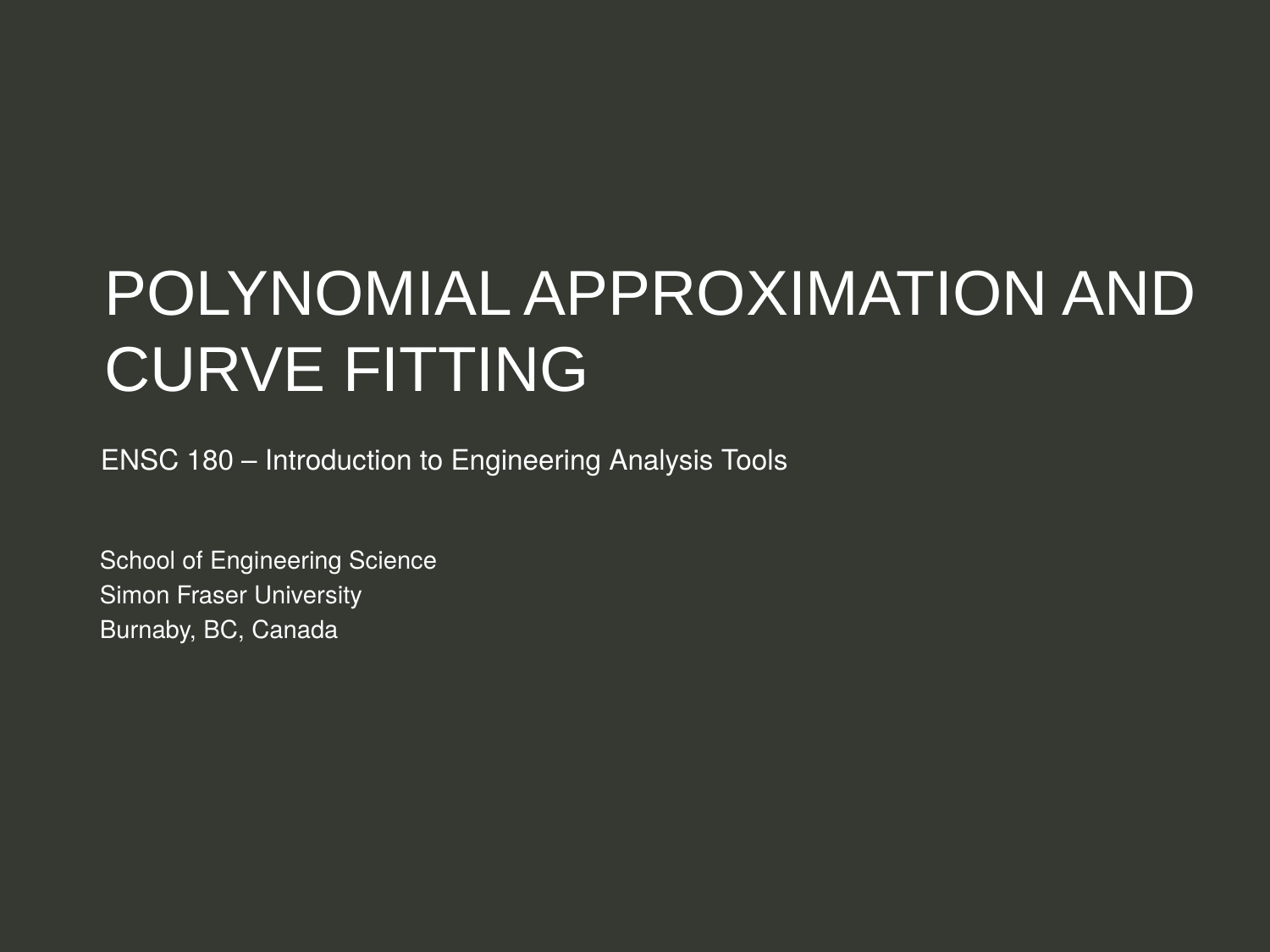

# Polynomial Approximation and curve fitting
ENSC 180 – Introduction to Engineering Analysis Tools